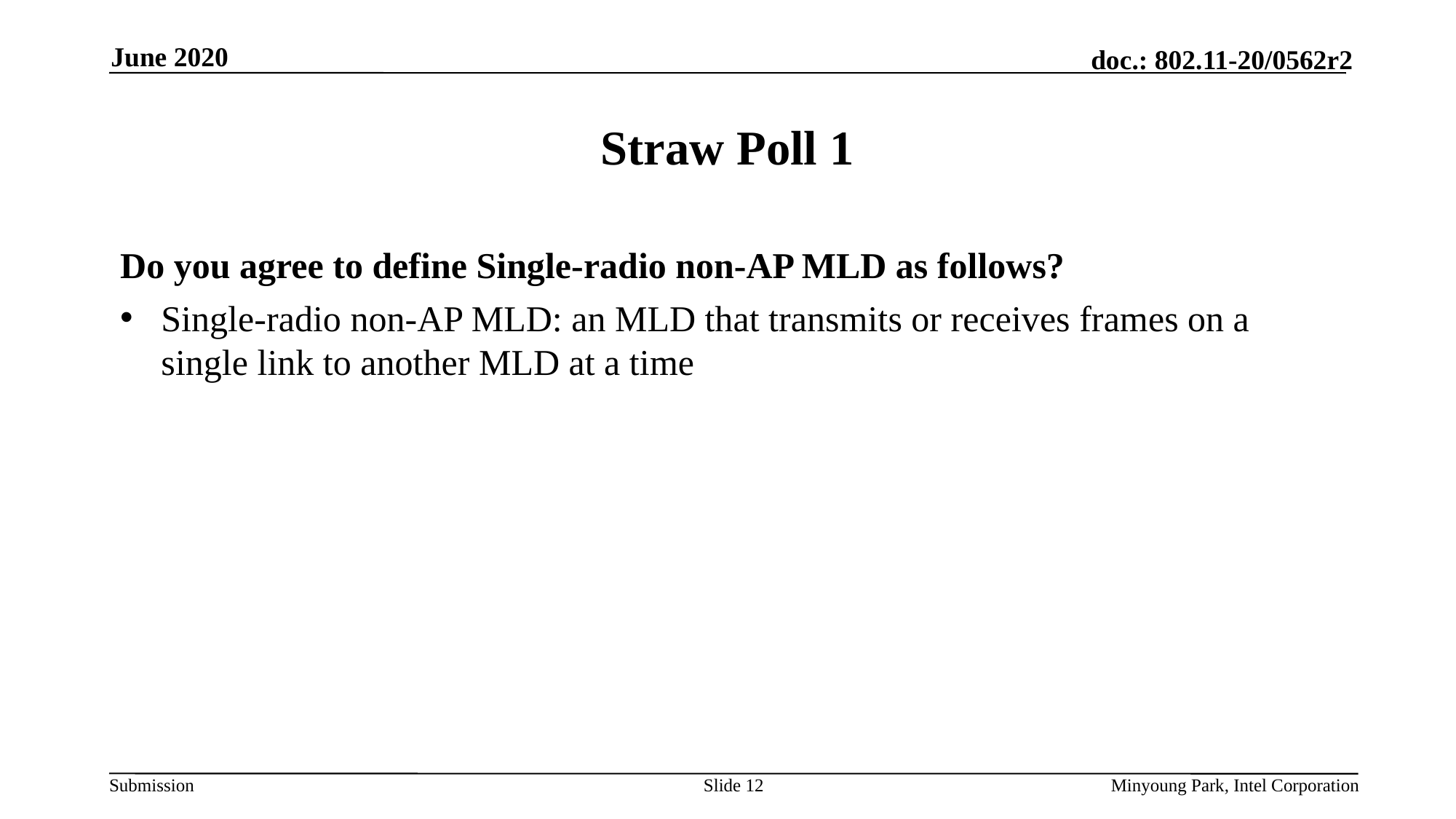

June 2020
# Straw Poll 1
Do you agree to define Single-radio non-AP MLD as follows?
Single-radio non-AP MLD: an MLD that transmits or receives frames on a single link to another MLD at a time
Slide 12
Minyoung Park, Intel Corporation